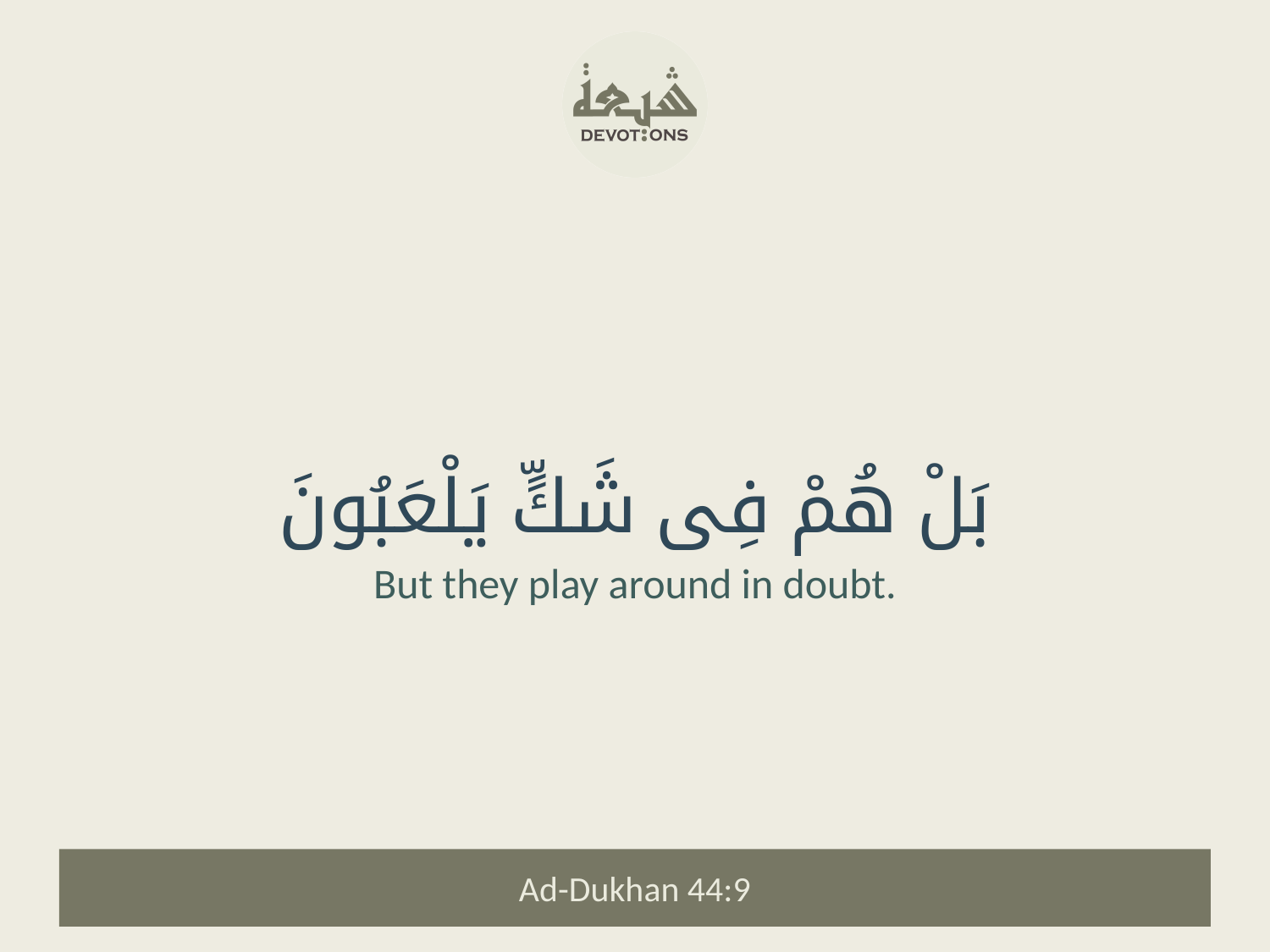

بَلْ هُمْ فِى شَكٍّ يَلْعَبُونَ
But they play around in doubt.
Ad-Dukhan 44:9